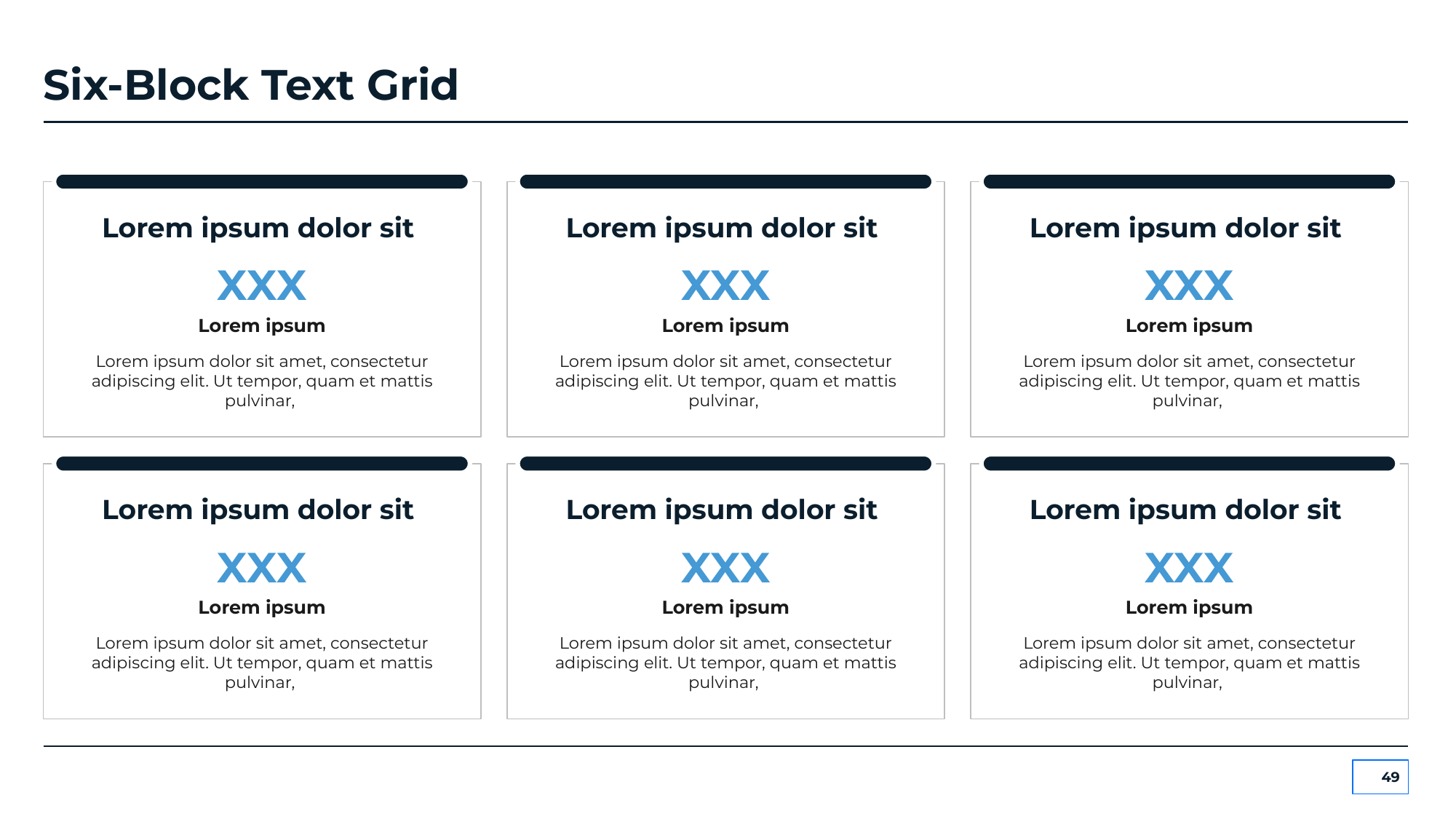

# Six-Block Text Grid

Lorem ipsum dolor sit
Lorem ipsum dolor sit
Lorem ipsum dolor sit
XXX
XXX
XXX
Lorem ipsum
Lorem ipsum
Lorem ipsum
Lorem ipsum dolor sit amet, consectetur adipiscing elit. Ut tempor, quam et mattis pulvinar,
Lorem ipsum dolor sit amet, consectetur adipiscing elit. Ut tempor, quam et mattis pulvinar,
Lorem ipsum dolor sit amet, consectetur adipiscing elit. Ut tempor, quam et mattis pulvinar,

Lorem ipsum dolor sit
Lorem ipsum dolor sit
Lorem ipsum dolor sit
XXX
XXX
XXX
Lorem ipsum
Lorem ipsum
Lorem ipsum
Lorem ipsum dolor sit amet, consectetur adipiscing elit. Ut tempor, quam et mattis pulvinar,
Lorem ipsum dolor sit amet, consectetur adipiscing elit. Ut tempor, quam et mattis pulvinar,
Lorem ipsum dolor sit amet, consectetur adipiscing elit. Ut tempor, quam et mattis pulvinar,
49